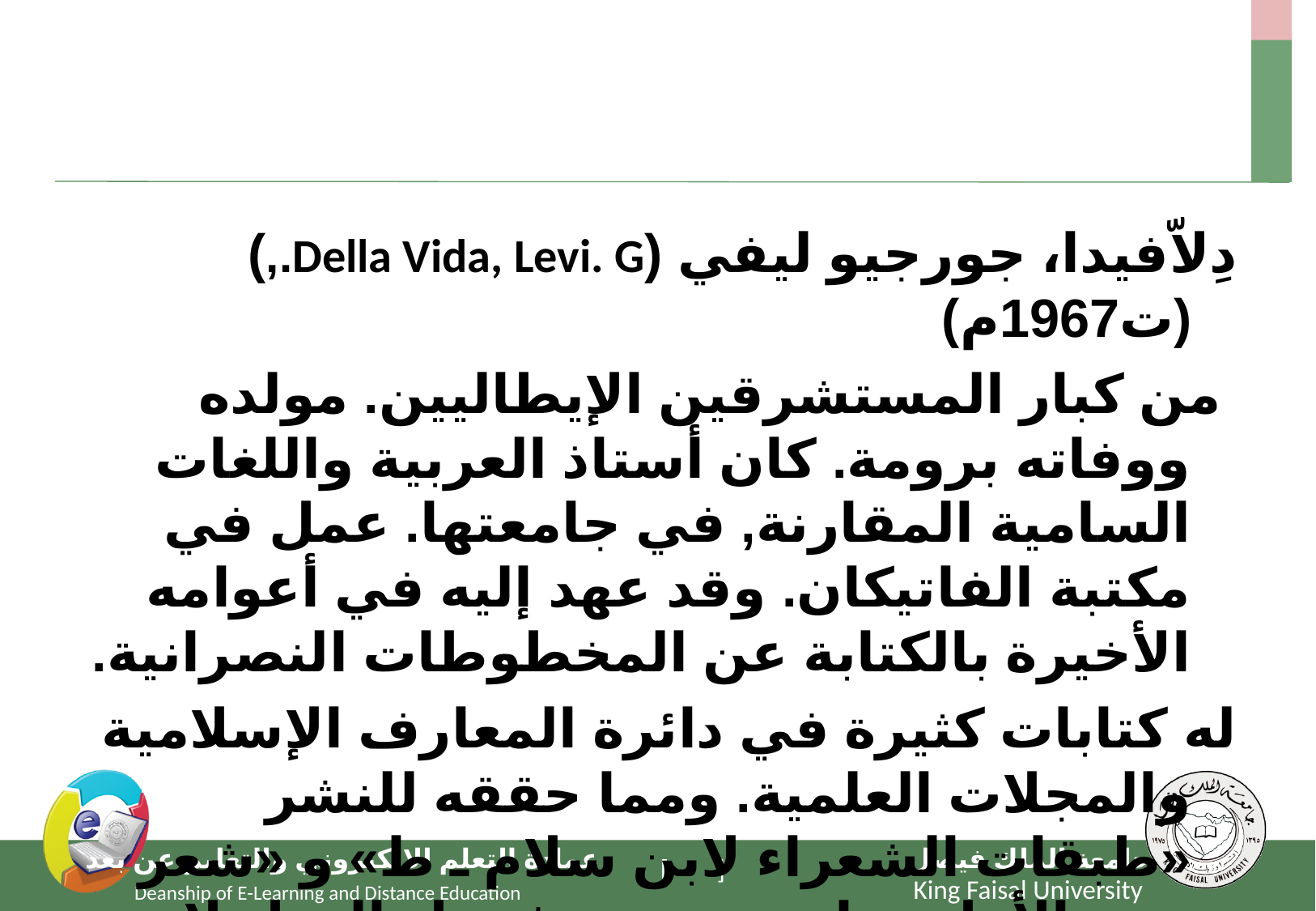

#
دِلاّفيدا، جورجيو ليفي (Della Vida, Levi. G.,)(ت1967م)
 من كبار المستشرقين الإيطاليين. مولده ووفاته برومة. كان أستاذ العربية واللغات السامية المقارنة, في جامعتها. عمل في مكتبة الفاتيكان. وقد عهد إليه في أعوامه الأخيرة بالكتابة عن المخطوطات النصرانية.
له كتابات كثيرة في دائرة المعارف الإسلامية والمجلات العلمية. ومما حققه للنشر «طبقات الشعراء لابن سلام ـ ط» و «شعر يزيد الأول ـ ط» و «نسب فحول الخيل لابن الكلبي ـ ط» ومن تآليفه «فهرس المخطوطات العربية الإسلامية في مكتبة الفاتيكان ـ ط» الجزء الأول, بالإيطالية, ولم يكمله.